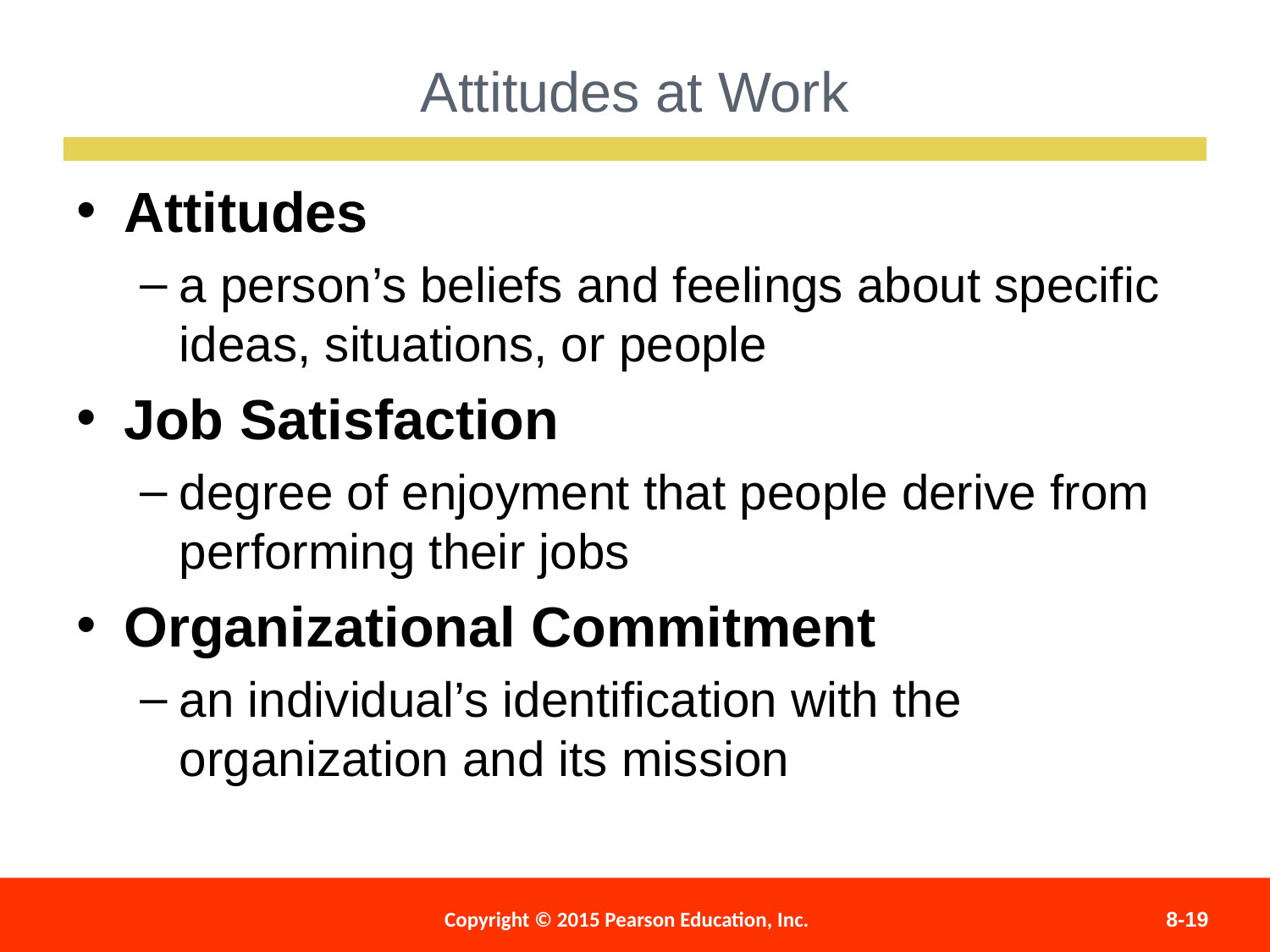

Attitudes at Work
Attitudes
a person’s beliefs and feelings about specific ideas, situations, or people
Job Satisfaction
degree of enjoyment that people derive from performing their jobs
Organizational Commitment
an individual’s identification with the organization and its mission